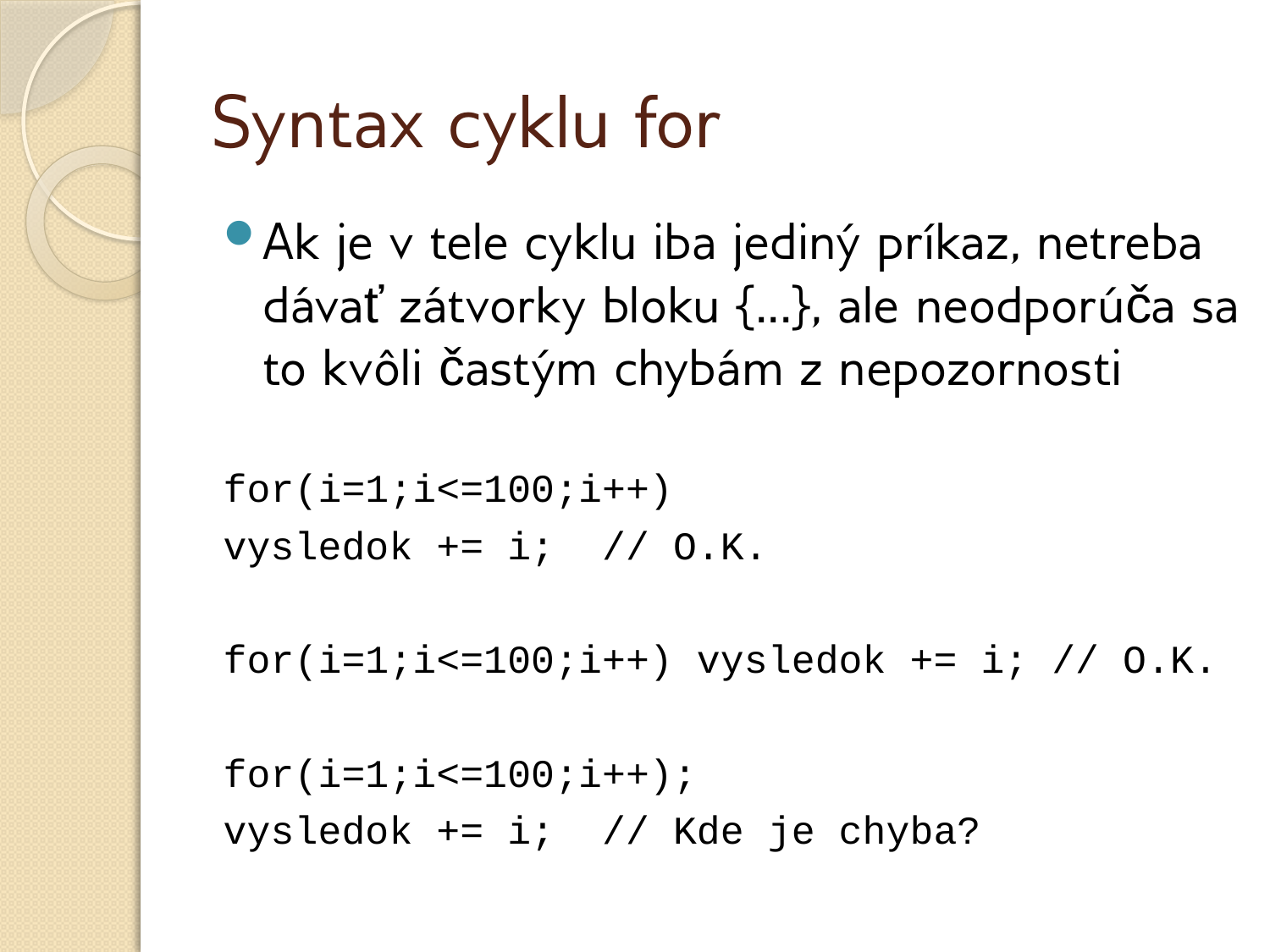

# Syntax cyklu for
Ak je v tele cyklu iba jediný príkaz, netreba dávať zátvorky bloku {...}, ale neodporúča sa to kvôli častým chybám z nepozornosti

for(i=1;i<=100;i++)
	vysledok += i;  // O.K.

for(i=1;i<=100;i++) vysledok += i; // O.K.

for(i=1;i<=100;i++);
	vysledok += i;  // Kde je chyba?